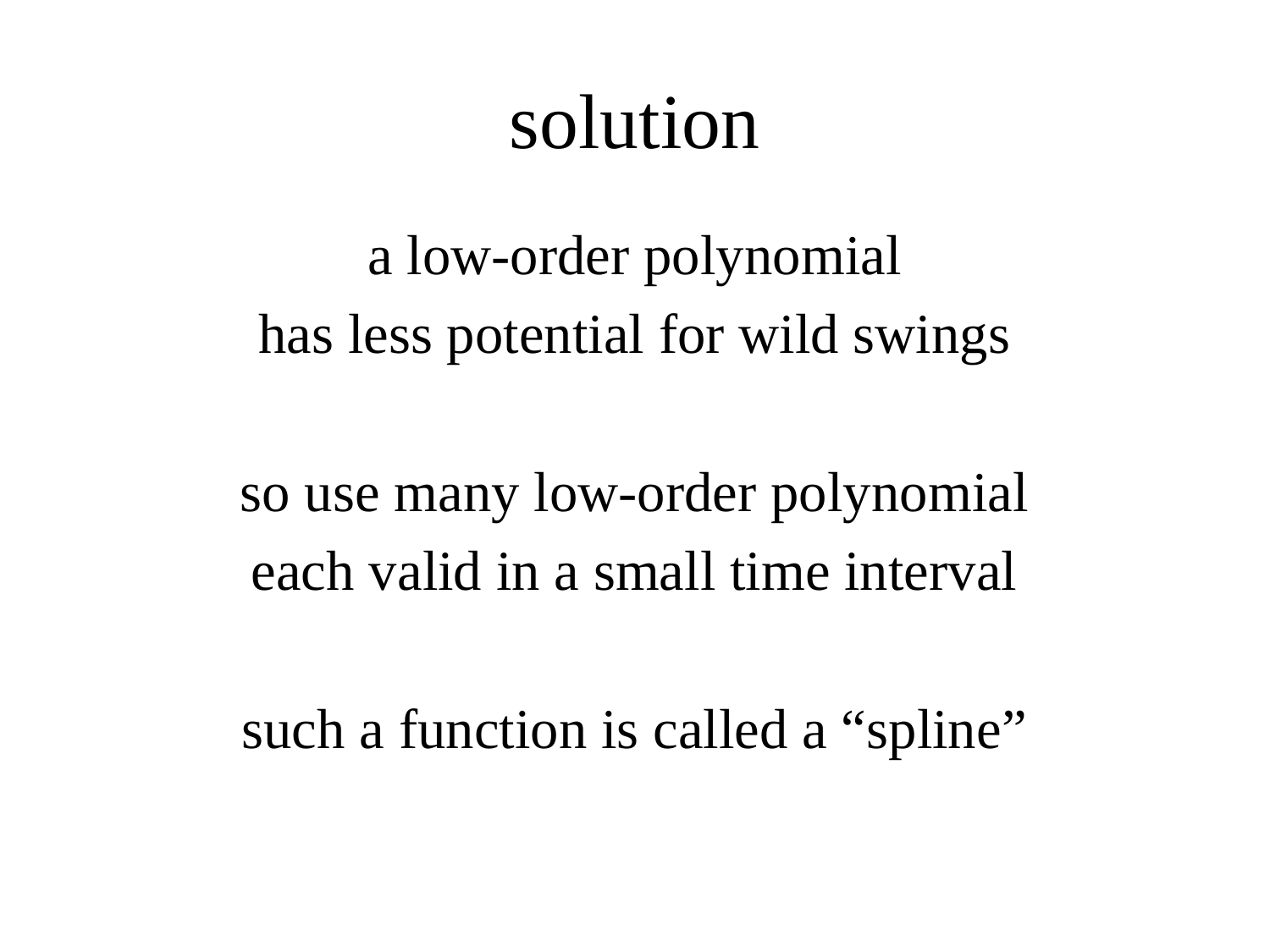

# solution
a low-order polynomial
has less potential for wild swings

so use many low-order polynomial
each valid in a small time interval

such a function is called a “spline”